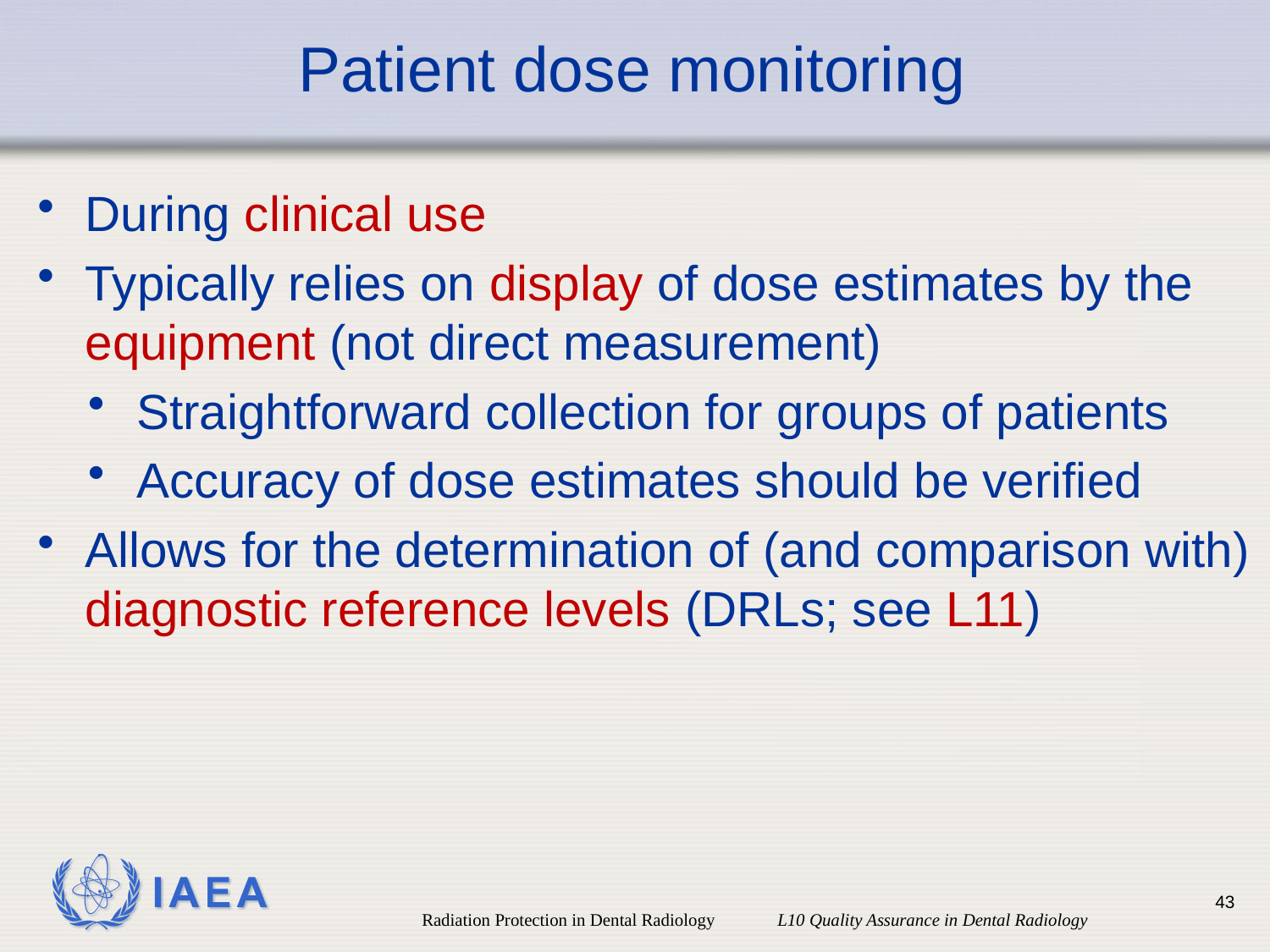

# Patient dose monitoring
During clinical use
Typically relies on display of dose estimates by the equipment (not direct measurement)
Straightforward collection for groups of patients
Accuracy of dose estimates should be verified
Allows for the determination of (and comparison with) diagnostic reference levels (DRLs; see L11)

43
Radiation Protection in Dental Radiology              L10 Quality Assurance in Dental Radiology